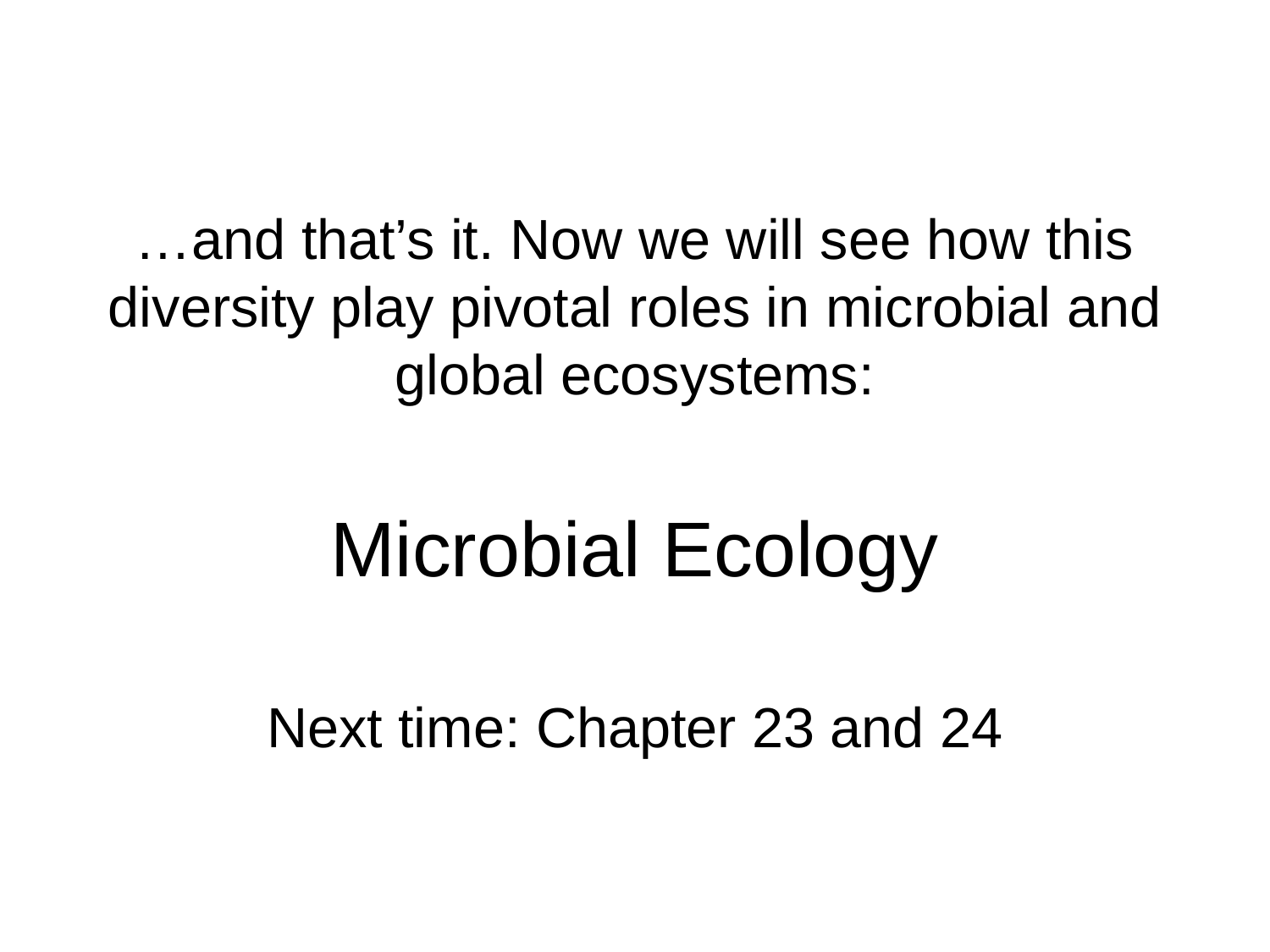

# …and that’s it. Now we will see how this diversity play pivotal roles in microbial and global ecosystems: Microbial Ecology
Next time: Chapter 23 and 24